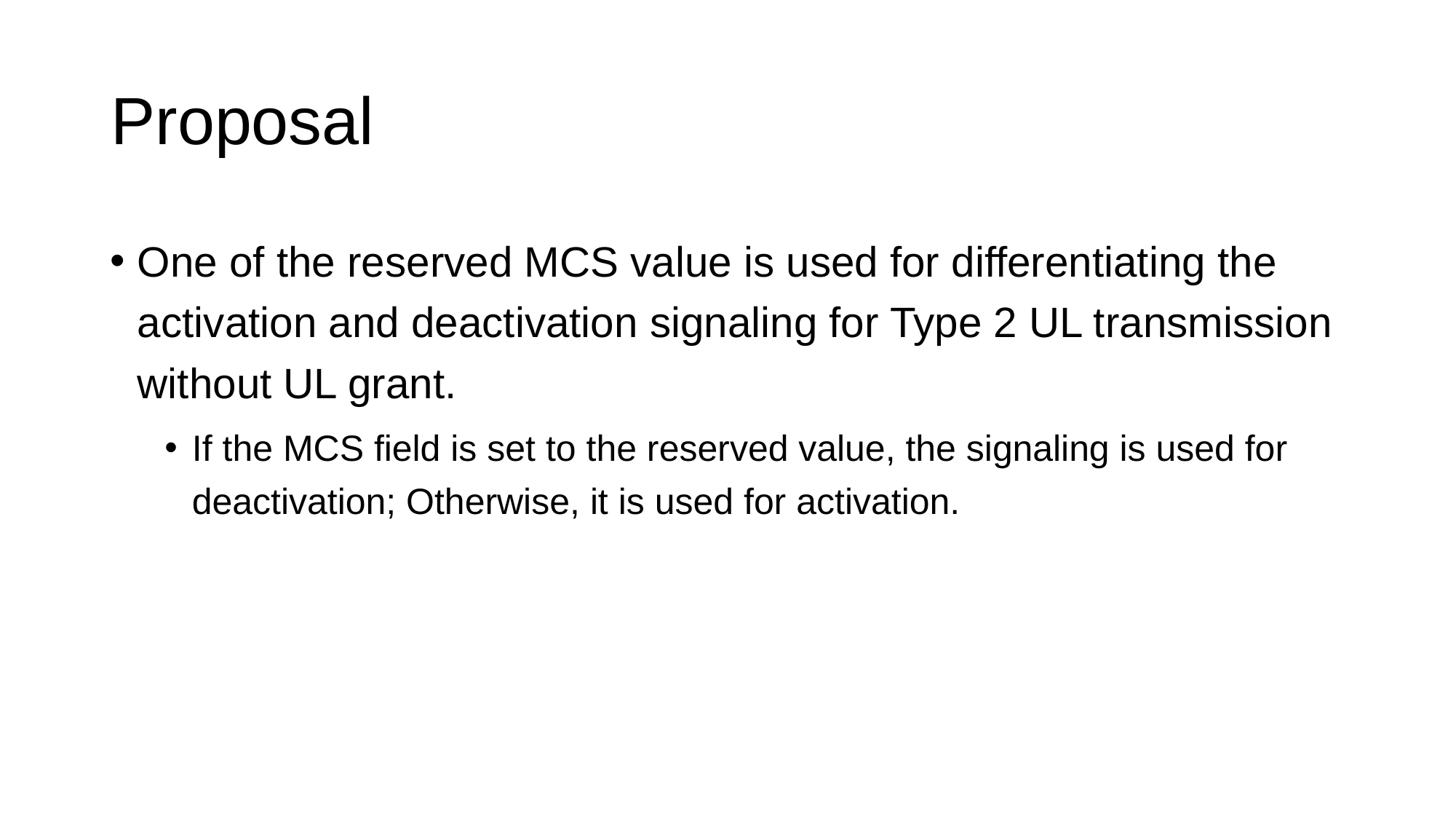

# Proposal
One of the reserved MCS value is used for differentiating the activation and deactivation signaling for Type 2 UL transmission without UL grant.
If the MCS field is set to the reserved value, the signaling is used for deactivation; Otherwise, it is used for activation.